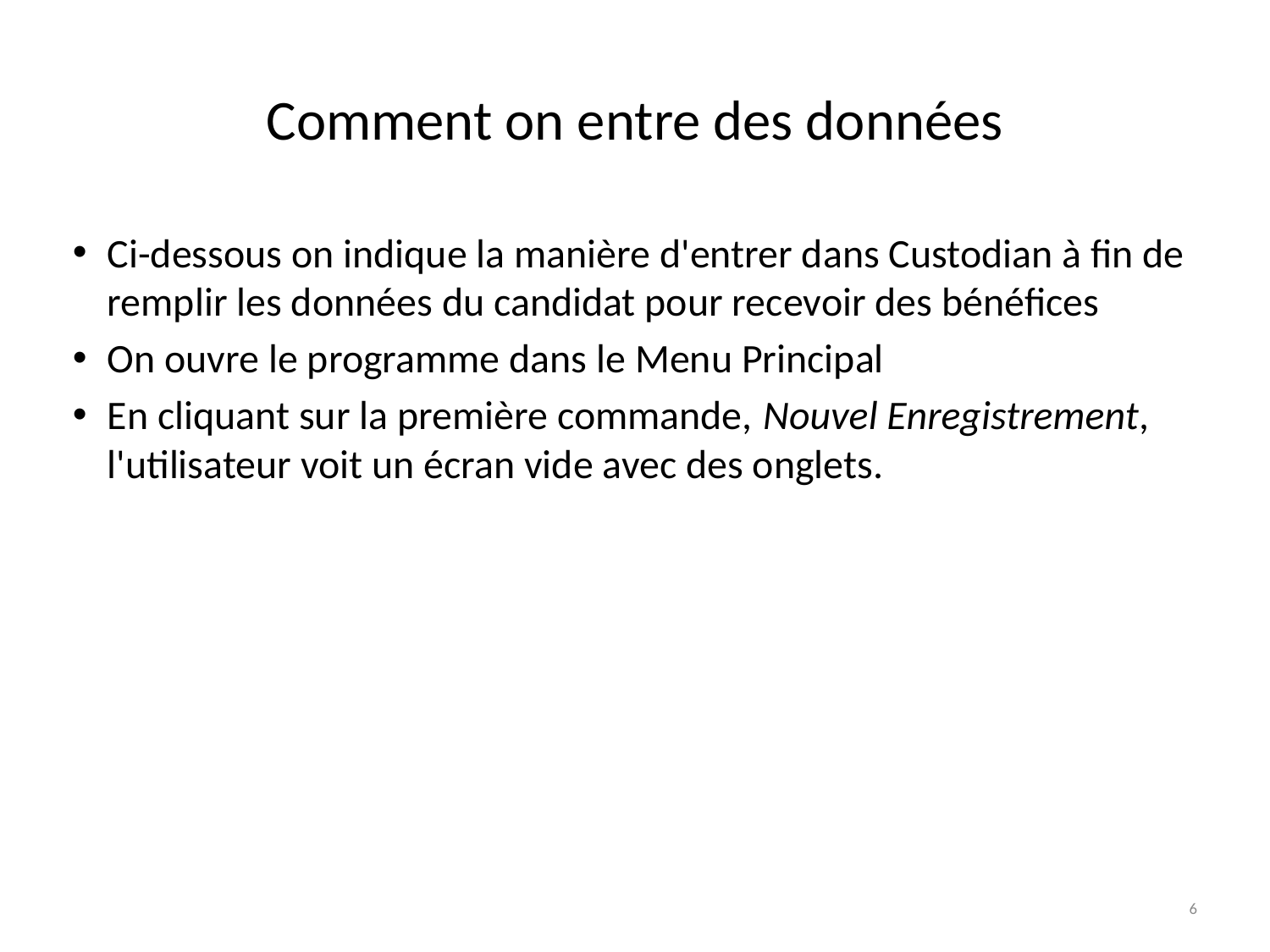

# Comment on entre des données
Ci-dessous on indique la manière d'entrer dans Custodian à fin de remplir les données du candidat pour recevoir des bénéfices
On ouvre le programme dans le Menu Principal
En cliquant sur la première commande, Nouvel Enregistrement, l'utilisateur voit un écran vide avec des onglets.

6